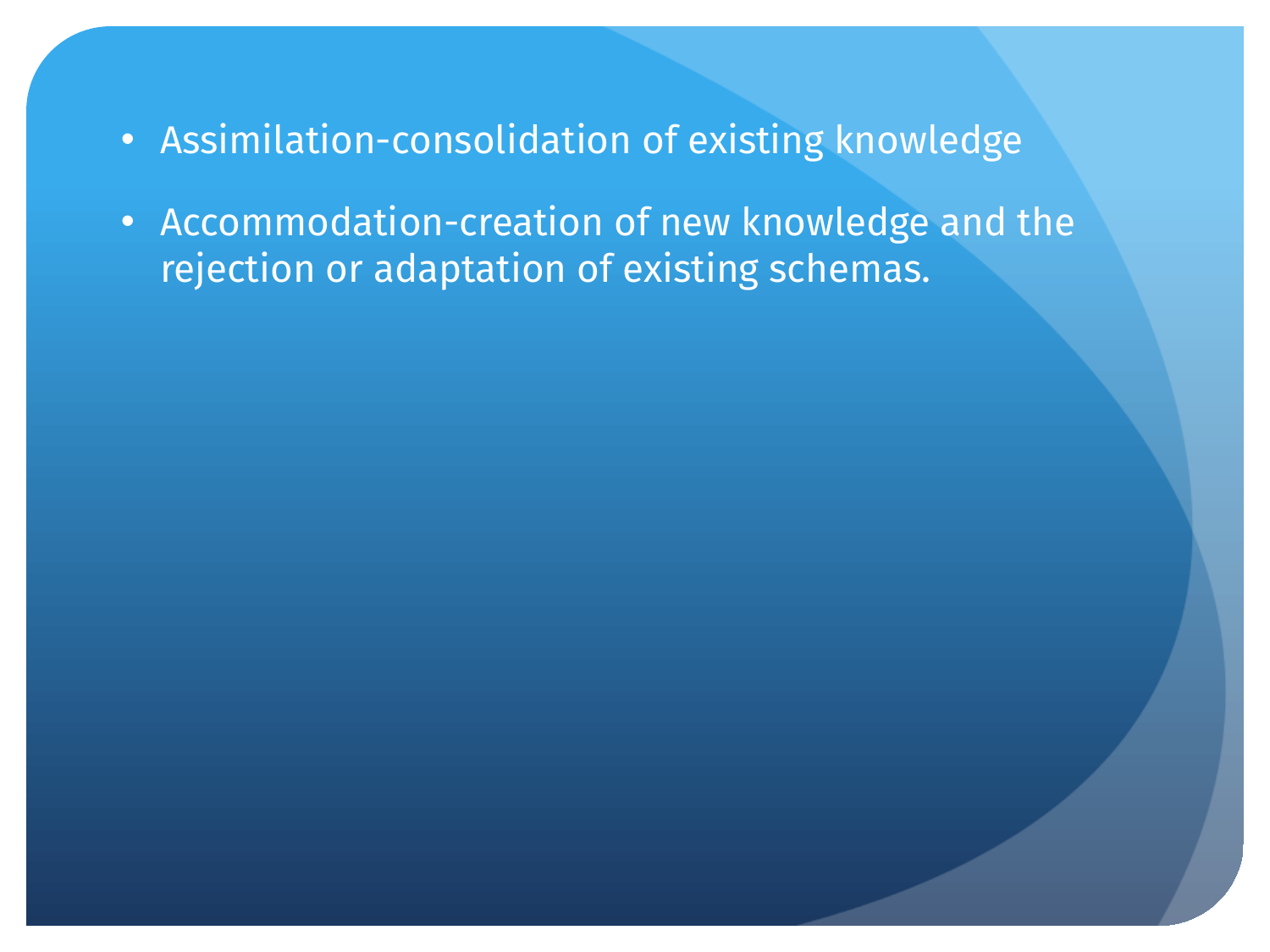

Assimilation-consolidation of existing knowledge
Accommodation-creation of new knowledge and the rejection or adaptation of existing schemas.